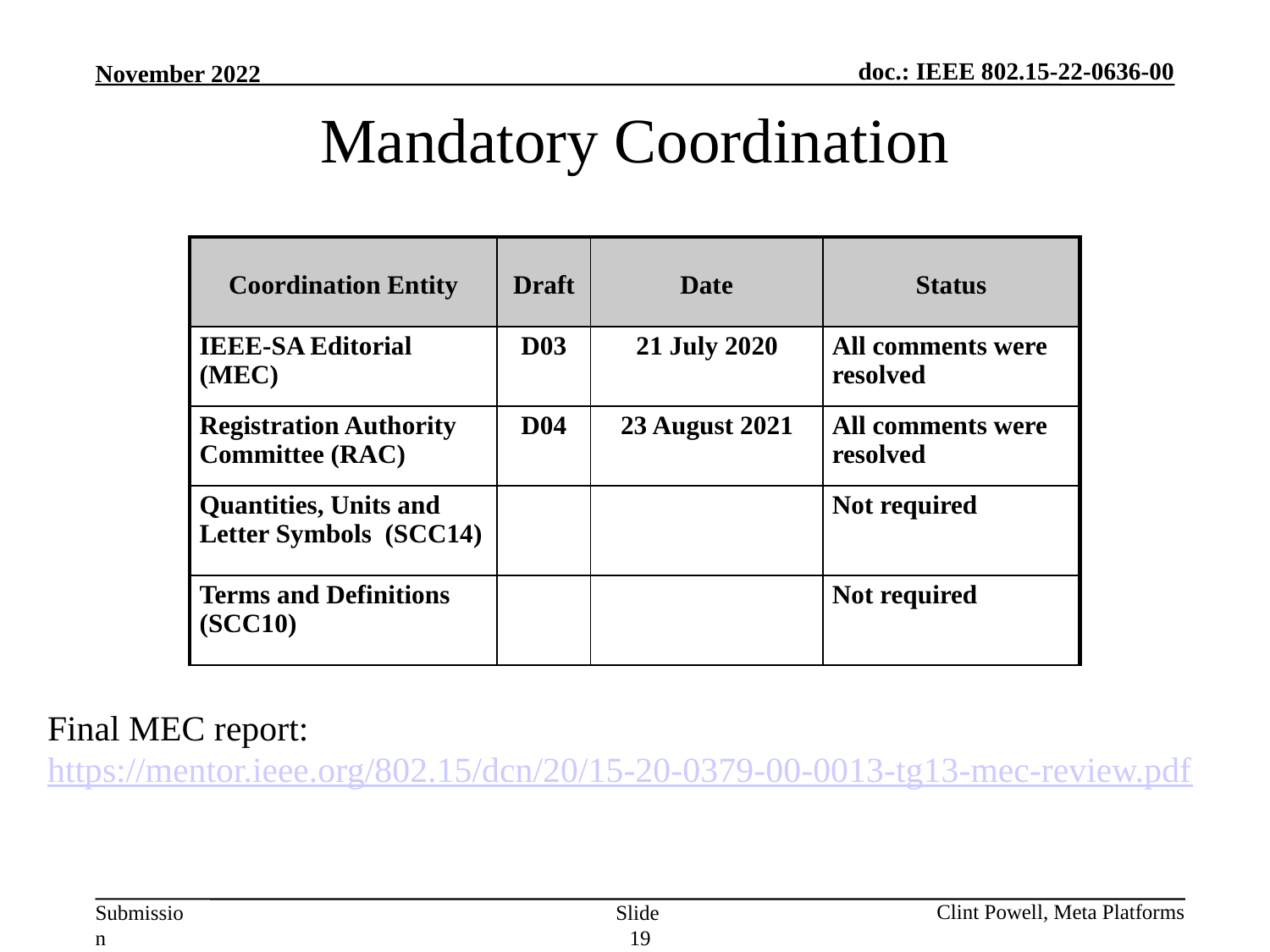

Mandatory Coordination
| Coordination Entity | Draft | Date | Status |
| --- | --- | --- | --- |
| IEEE-SA Editorial (MEC) | D03 | 21 July 2020 | All comments were resolved |
| Registration Authority Committee (RAC) | D04 | 23 August 2021 | All comments were resolved |
| Quantities, Units and Letter Symbols (SCC14) |  |  | Not required |
| Terms and Definitions (SCC10) |  |  | Not required |
Final MEC report:
https://mentor.ieee.org/802.15/dcn/20/15-20-0379-00-0013-tg13-mec-review.pdf
Slide 19